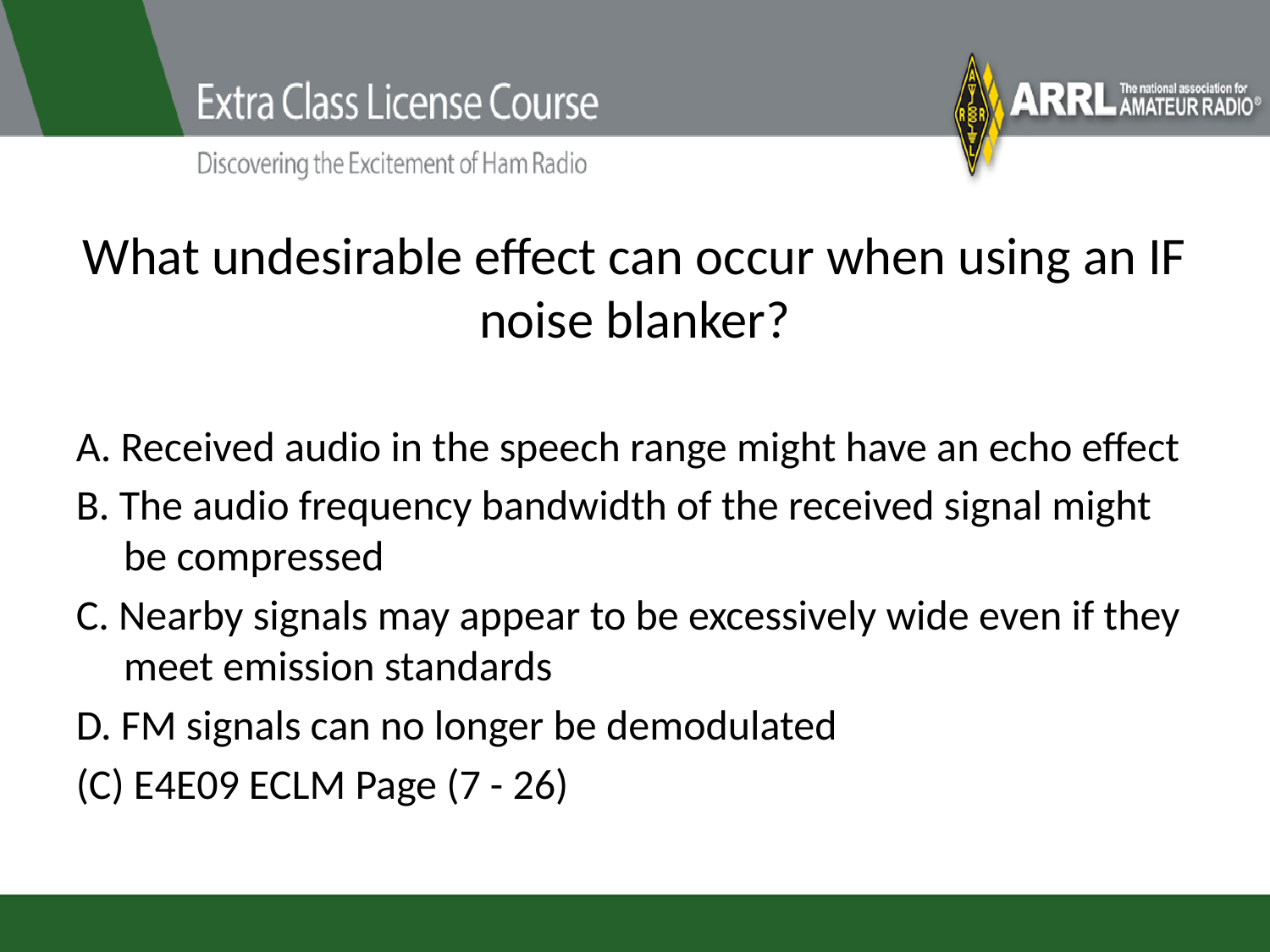

# What undesirable effect can occur when using an IF noise blanker?
A. Received audio in the speech range might have an echo effect
B. The audio frequency bandwidth of the received signal might be compressed
C. Nearby signals may appear to be excessively wide even if they meet emission standards
D. FM signals can no longer be demodulated
(C) E4E09 ECLM Page (7 - 26)